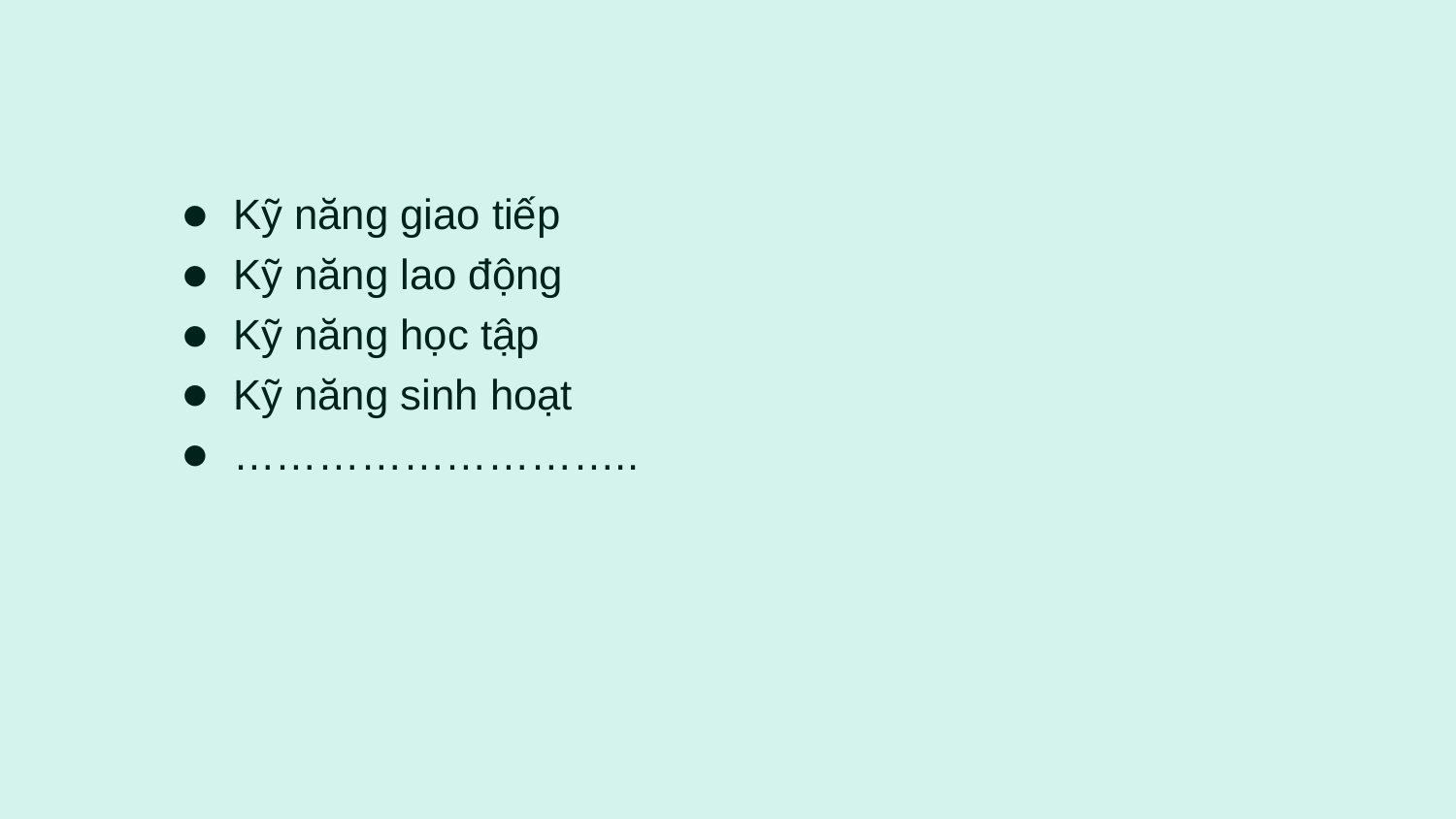

# 3.2.2. Đánh giá rèn luyện kỹ năng
Kỹ năng giao tiếp
Kỹ năng lao động
Kỹ năng học tập
Kỹ năng sinh hoạt
………………………..